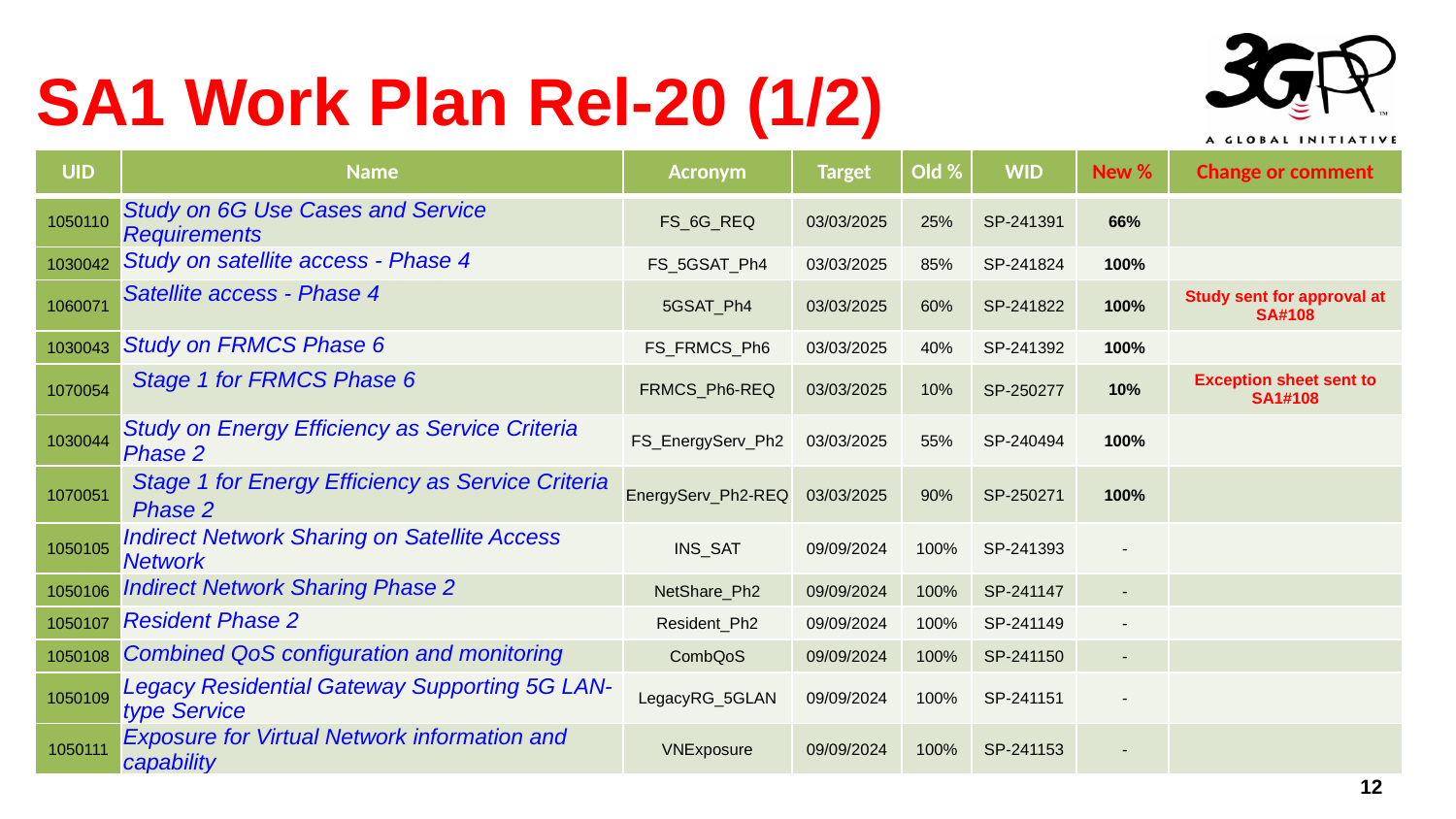

SA1 Work Plan Rel-20 (1/2)
| UID | Name | Acronym | Target | Old % | WID | New % | Change or comment |
| --- | --- | --- | --- | --- | --- | --- | --- |
| 1050110 | Study on 6G Use Cases and Service Requirements | FS\_6G\_REQ | 03/03/2025 | 25% | SP-241391 | 66% |  |
| 1030042 | Study on satellite access - Phase 4 | FS\_5GSAT\_Ph4 | 03/03/2025 | 85% | SP-241824 | 100% |  |
| 1060071 | Satellite access - Phase 4 | 5GSAT\_Ph4 | 03/03/2025 | 60% | SP-241822 | 100% | Study sent for approval at SA#108 |
| 1030043 | Study on FRMCS Phase 6 | FS\_FRMCS\_Ph6 | 03/03/2025 | 40% | SP-241392 | 100% |  |
| 1070054 | Stage 1 for FRMCS Phase 6 | FRMCS\_Ph6-REQ | 03/03/2025 | 10% | SP-250277 | 10% | Exception sheet sent to SA1#108 |
| 1030044 | Study on Energy Efficiency as Service Criteria Phase 2 | FS\_EnergyServ\_Ph2 | 03/03/2025 | 55% | SP-240494 | 100% |  |
| 1070051 | Stage 1 for Energy Efficiency as Service Criteria Phase 2 | EnergyServ\_Ph2-REQ | 03/03/2025 | 90% | SP-250271 | 100% |  |
| 1050105 | Indirect Network Sharing on Satellite Access Network | INS\_SAT | 09/09/2024 | 100% | SP-241393 | - |  |
| 1050106 | Indirect Network Sharing Phase 2 | NetShare\_Ph2 | 09/09/2024 | 100% | SP-241147 | - |  |
| 1050107 | Resident Phase 2 | Resident\_Ph2 | 09/09/2024 | 100% | SP-241149 | - |  |
| 1050108 | Combined QoS configuration and monitoring | CombQoS | 09/09/2024 | 100% | SP-241150 | - |  |
| 1050109 | Legacy Residential Gateway Supporting 5G LAN-type Service | LegacyRG\_5GLAN | 09/09/2024 | 100% | SP-241151 | - |  |
| 1050111 | Exposure for Virtual Network information and capability | VNExposure | 09/09/2024 | 100% | SP-241153 | - |  |